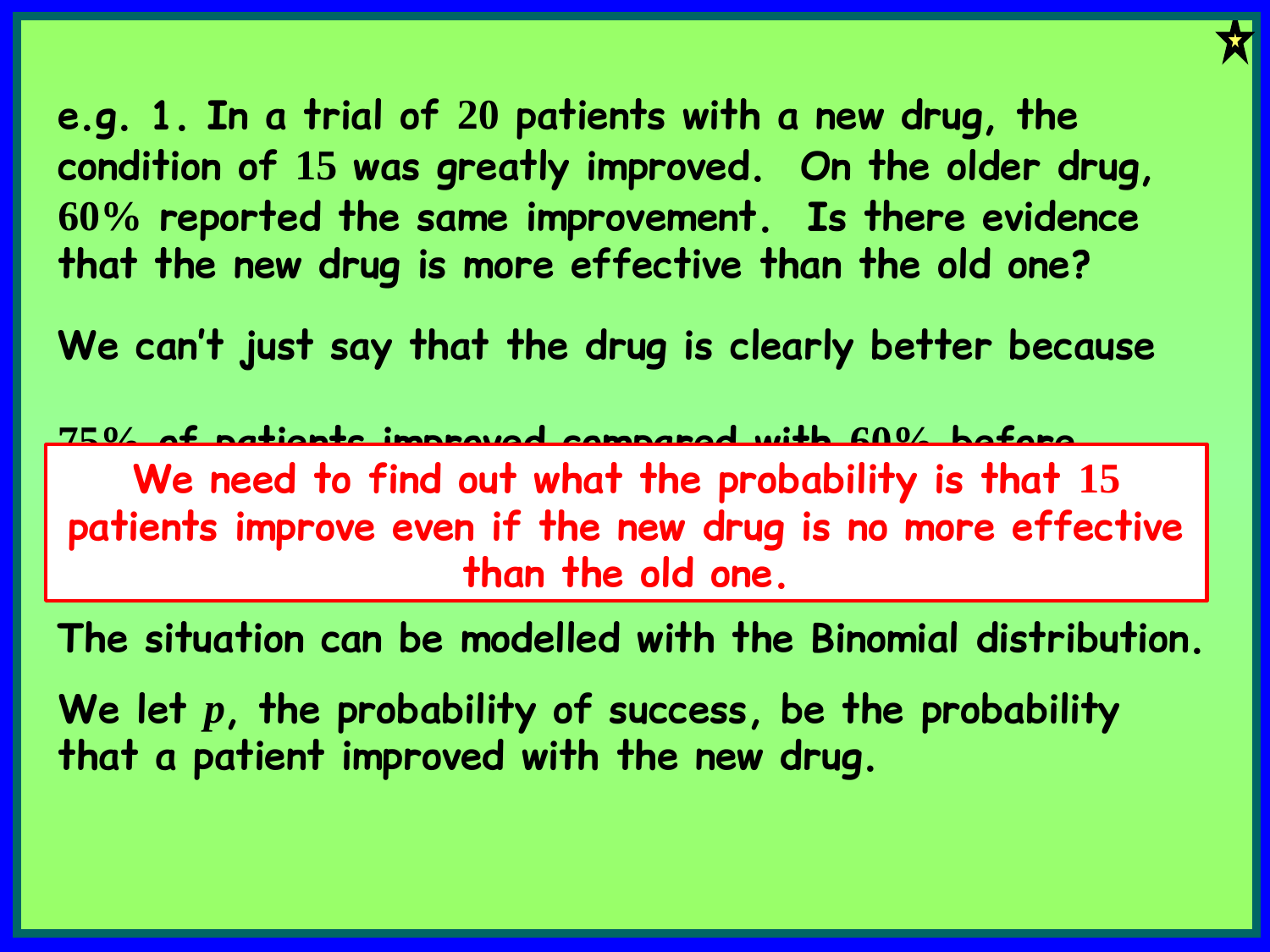

e.g. 1. In a trial of 20 patients with a new drug, the condition of 15 was greatly improved.  On the older drug, 60% reported the same improvement.  Is there evidence that the new drug is more effective than the old one?
We can’t just say that the drug is clearly better because
75% of patients improved compared with 60% before.
We need to find out what the probability is that 15 patients improve even if the new drug is no more effective than the old one.
The situation can be modelled with the Binomial distribution.
We let p, the probability of success, be the probability that a patient improved with the new drug.